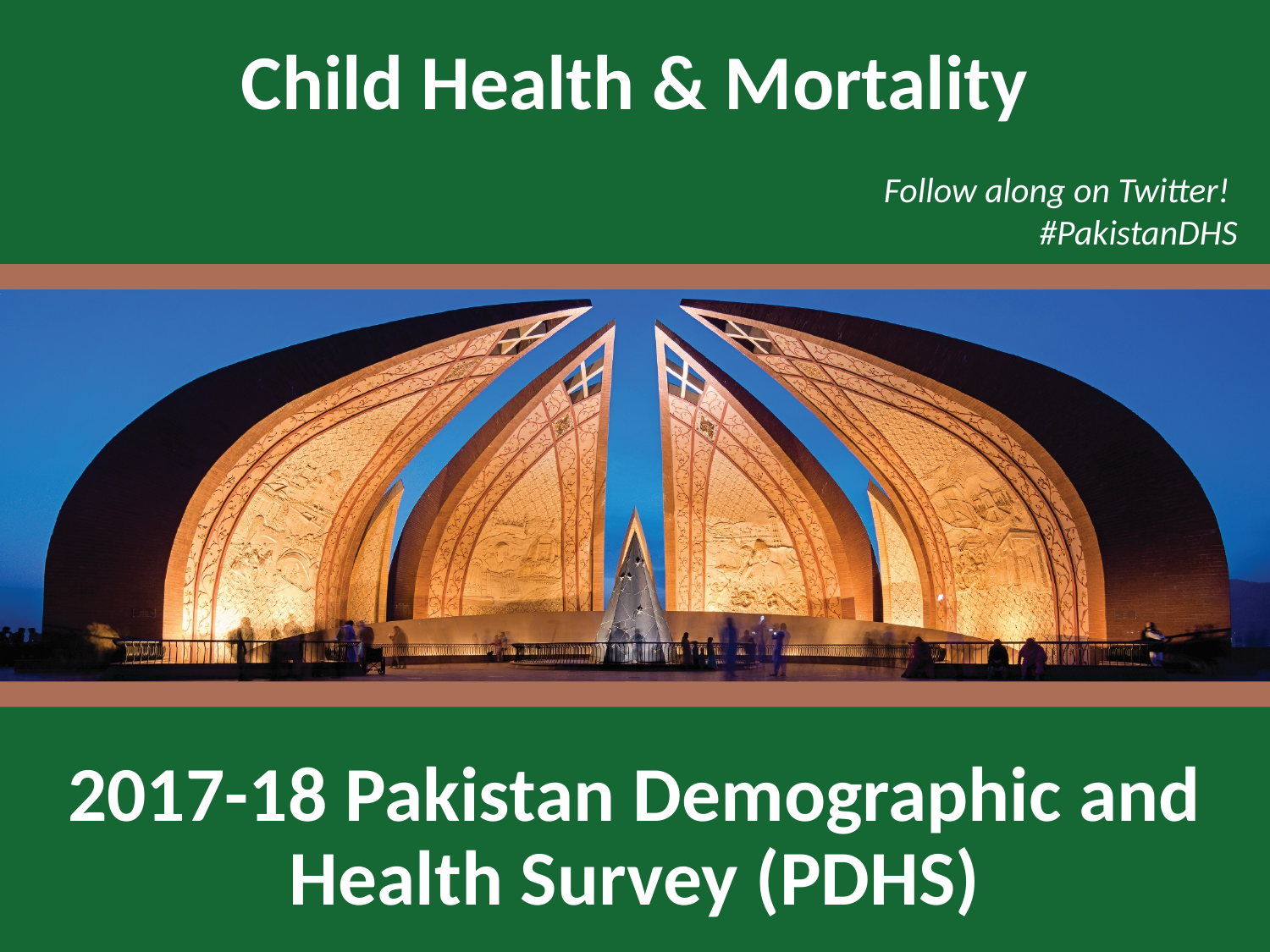

Child Health & Mortality
Follow along on Twitter!
#PakistanDHS